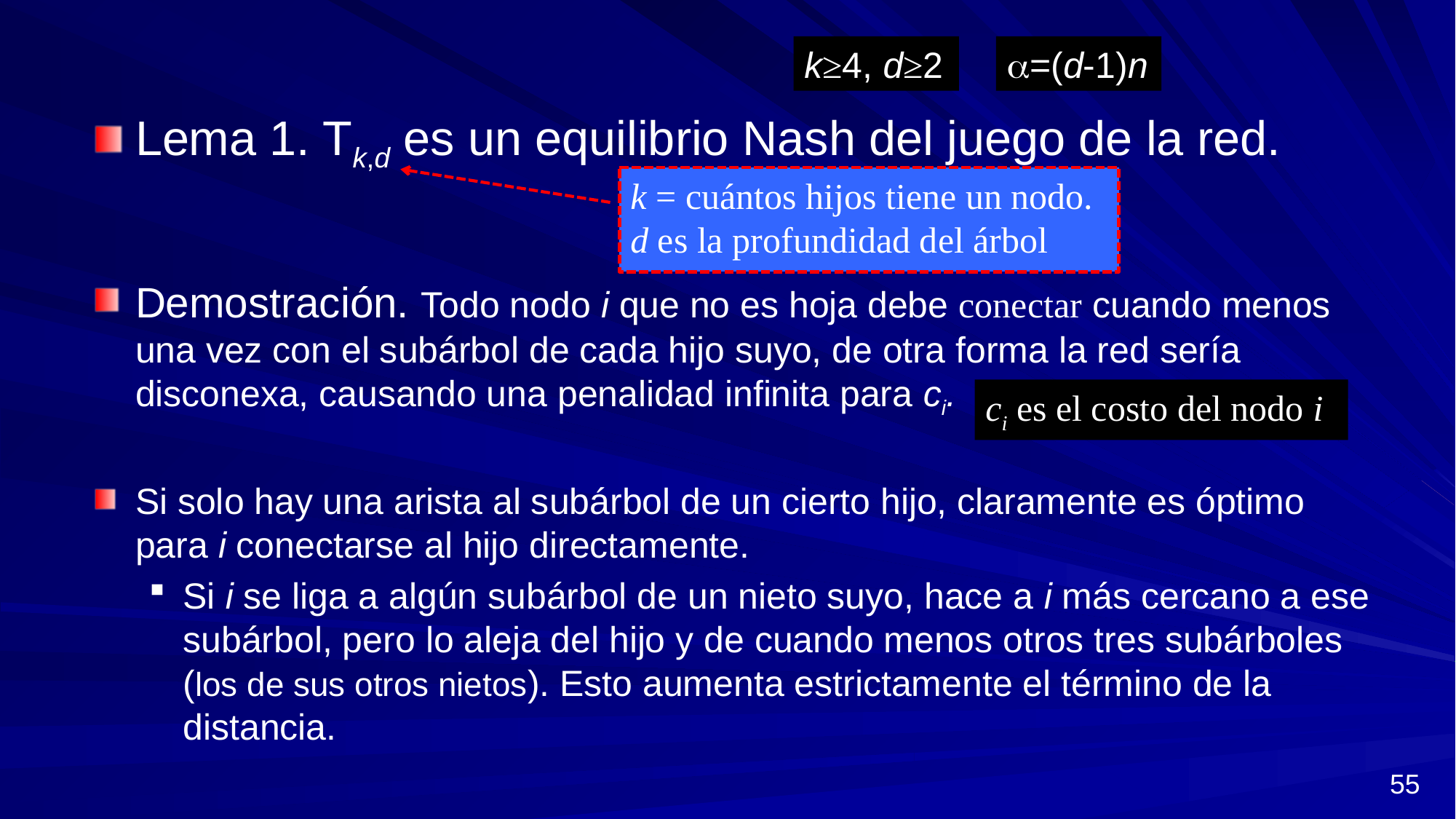

k≥4, d≥2
α=(d-1)n
Lema 1. Tk,d es un equilibrio Nash del juego de la red.

Demostración. Todo nodo i que no es hoja debe conectar cuando menos una vez con el subárbol de cada hijo suyo, de otra forma la red sería disconexa, causando una penalidad infinita para ci.

Si solo hay una arista al subárbol de un cierto hijo, claramente es óptimo para i conectarse al hijo directamente.
Si i se liga a algún subárbol de un nieto suyo, hace a i más cercano a ese subárbol, pero lo aleja del hijo y de cuando menos otros tres subárboles (los de sus otros nietos). Esto aumenta estrictamente el término de la distancia.
k = cuántos hijos tiene un nodo.
d es la profundidad del árbol
ci es el costo del nodo i
55